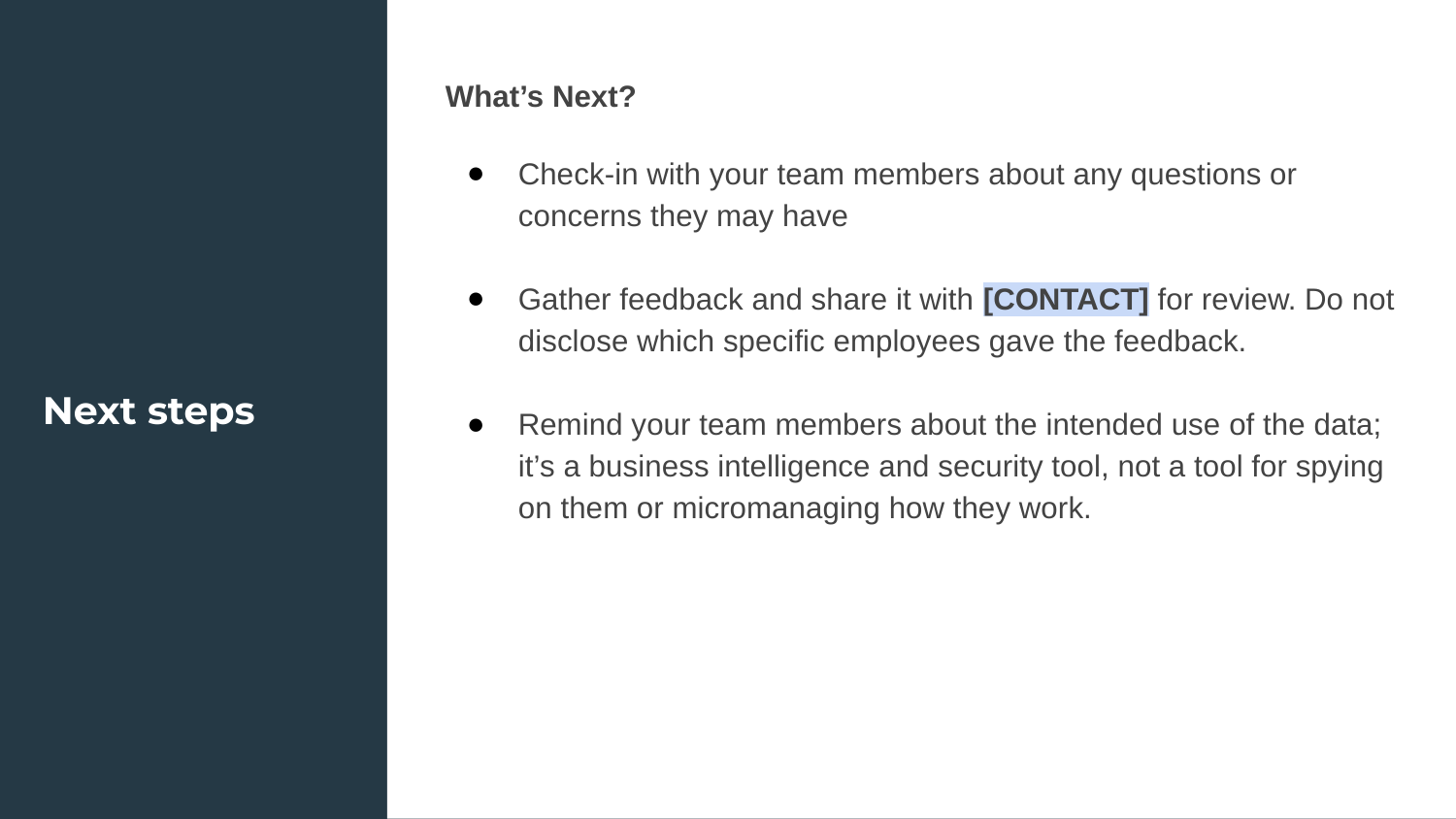

What’s Next?
Check-in with your team members about any questions or concerns they may have
Gather feedback and share it with [CONTACT] for review. Do not disclose which specific employees gave the feedback.
Remind your team members about the intended use of the data; it’s a business intelligence and security tool, not a tool for spying on them or micromanaging how they work.

Next steps